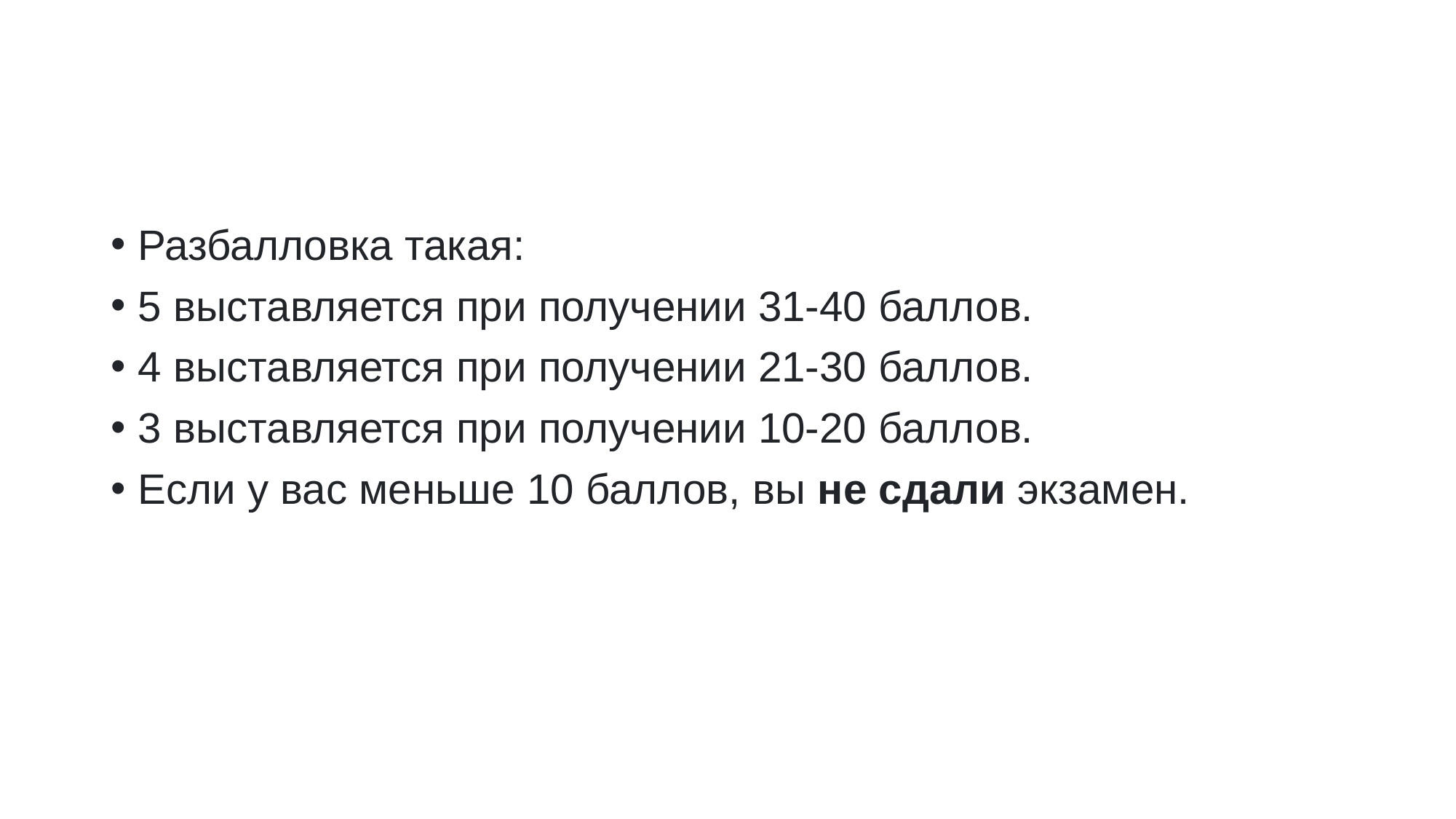

#
Разбалловка такая:
5 выставляется при получении 31-40 баллов.
4 выставляется при получении 21-30 баллов.
3 выставляется при получении 10-20 баллов.
Если у вас меньше 10 баллов, вы не сдали экзамен.